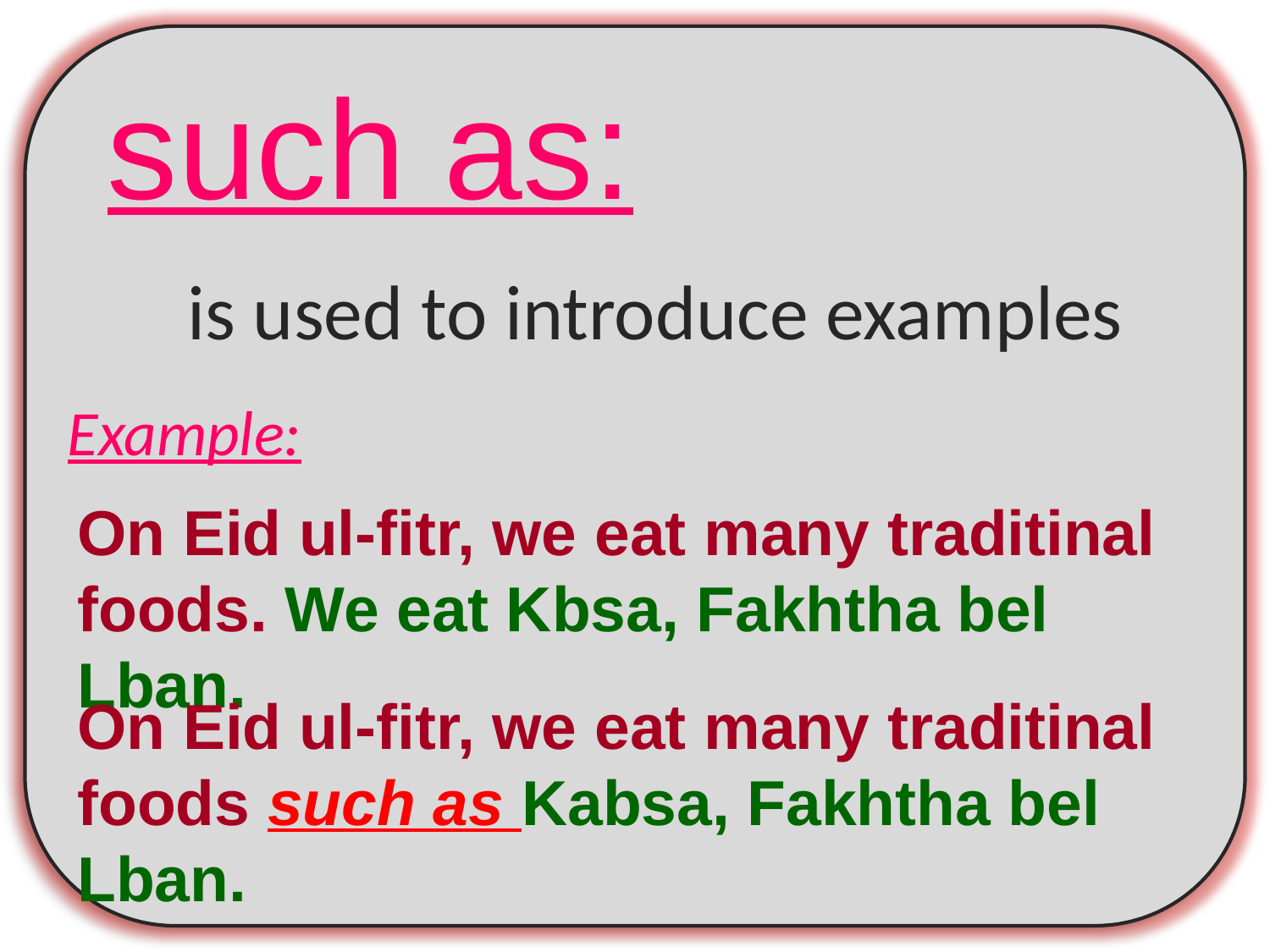

such as:
is used to introduce examples
Example:
On Eid ul-fitr, we eat many traditinal foods. We eat Kbsa, Fakhtha bel Lban.
On Eid ul-fitr, we eat many traditinal foods such as Kabsa, Fakhtha bel Lban.